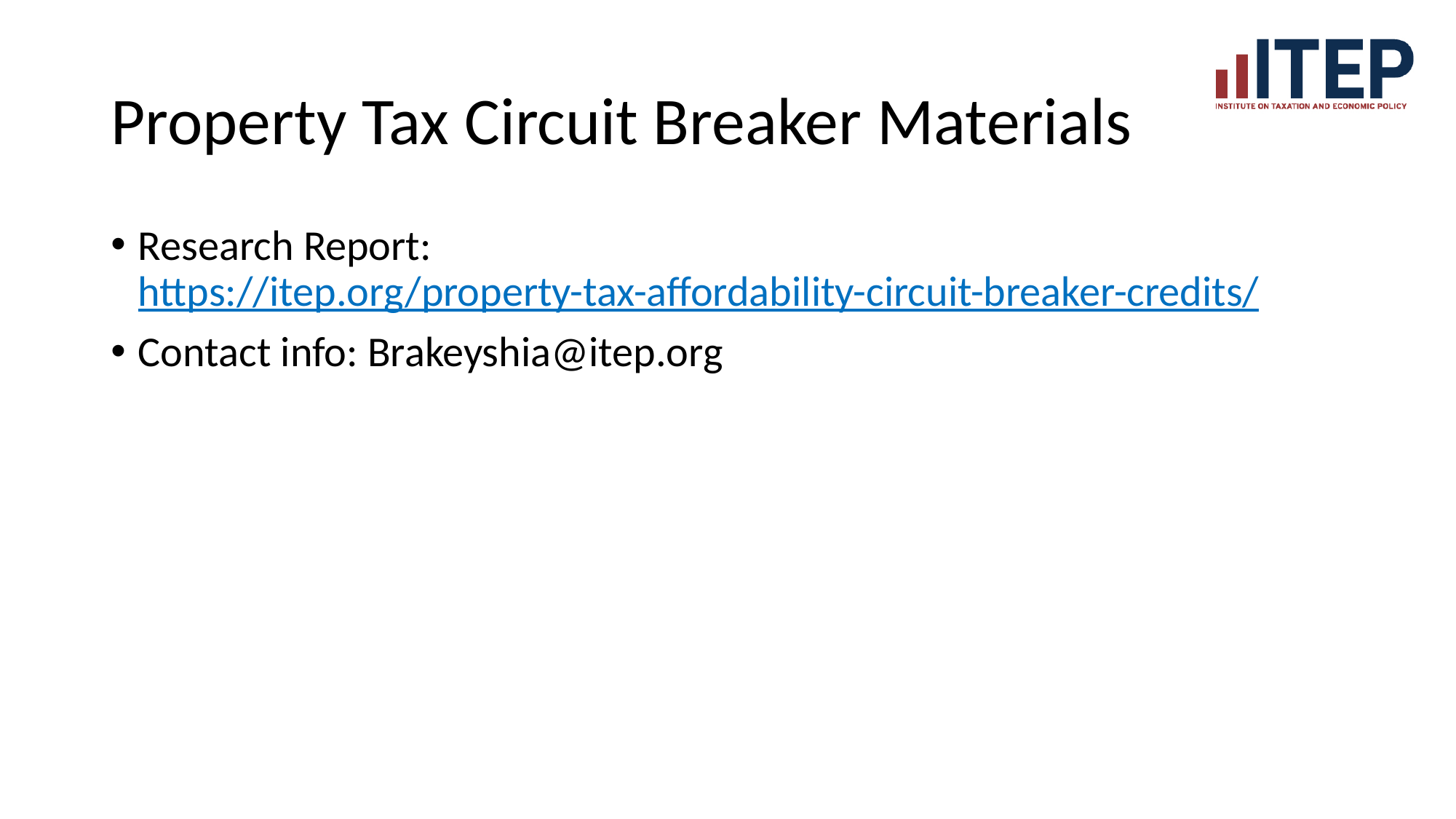

# Property Tax Circuit Breaker Materials
Research Report: https://itep.org/property-tax-affordability-circuit-breaker-credits/
Contact info: Brakeyshia@itep.org